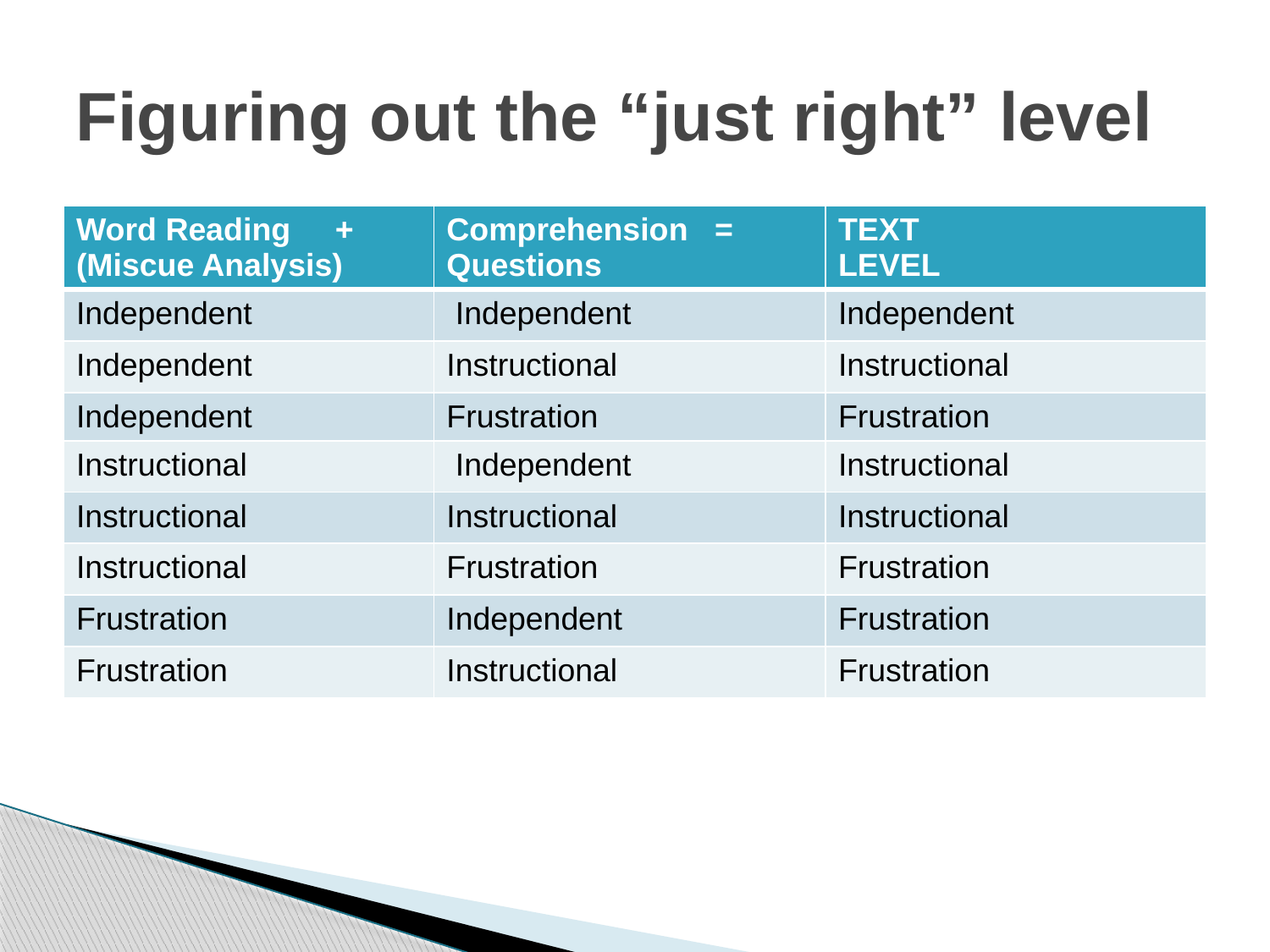

# Figuring out the “just right” level
| Word Reading + (Miscue Analysis) | Comprehension = Questions | TEXT LEVEL |
| --- | --- | --- |
| Independent | Independent | Independent |
| Independent | Instructional | Instructional |
| Independent | Frustration | Frustration |
| Instructional | Independent | Instructional |
| Instructional | Instructional | Instructional |
| Instructional | Frustration | Frustration |
| Frustration | Independent | Frustration |
| Frustration | Instructional | Frustration |